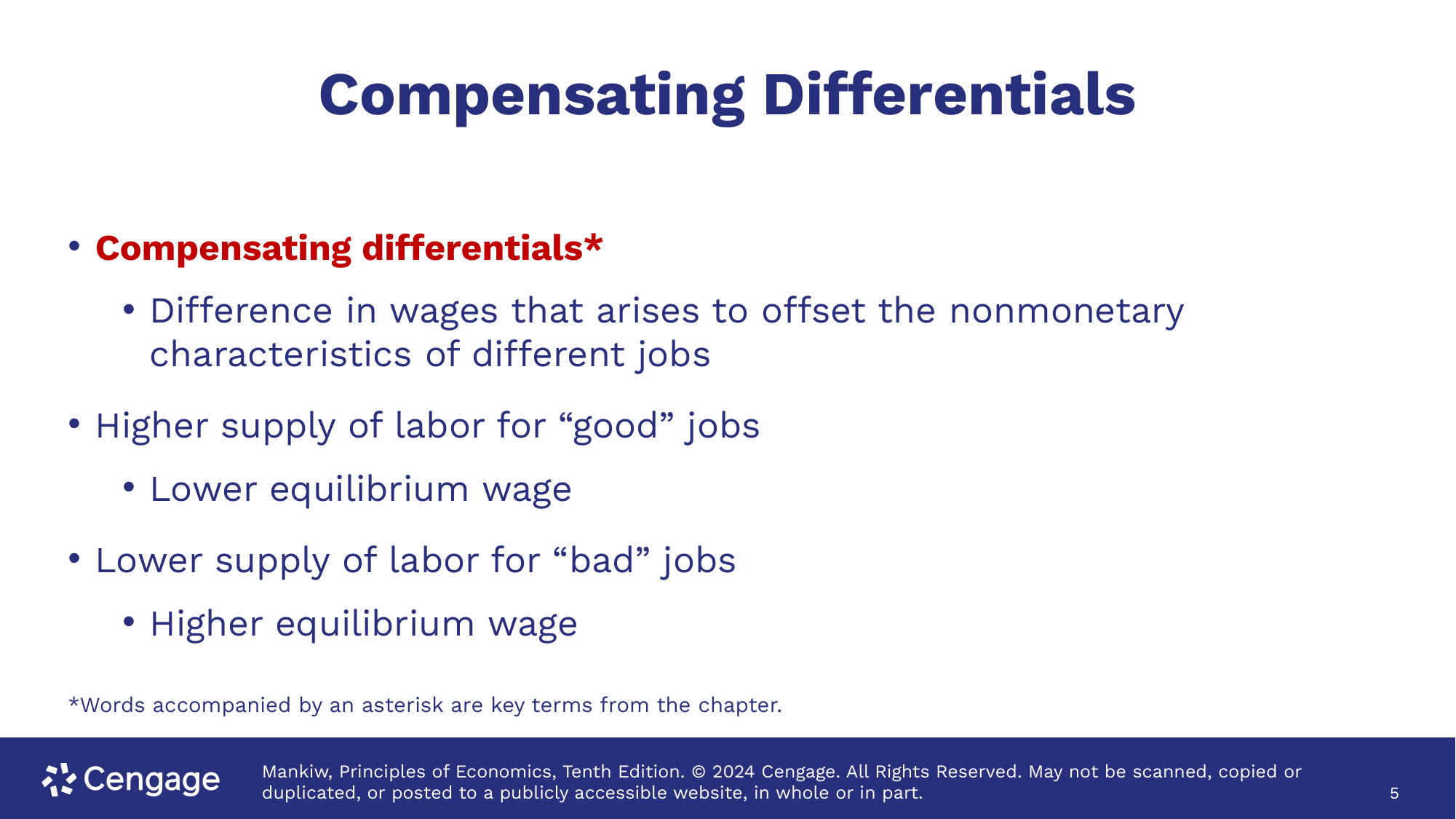

# Compensating Differentials
Compensating differentials*
Difference in wages that arises to offset the nonmonetary characteristics of different jobs
Higher supply of labor for “good” jobs
Lower equilibrium wage
Lower supply of labor for “bad” jobs
Higher equilibrium wage
*Words accompanied by an asterisk are key terms from the chapter.